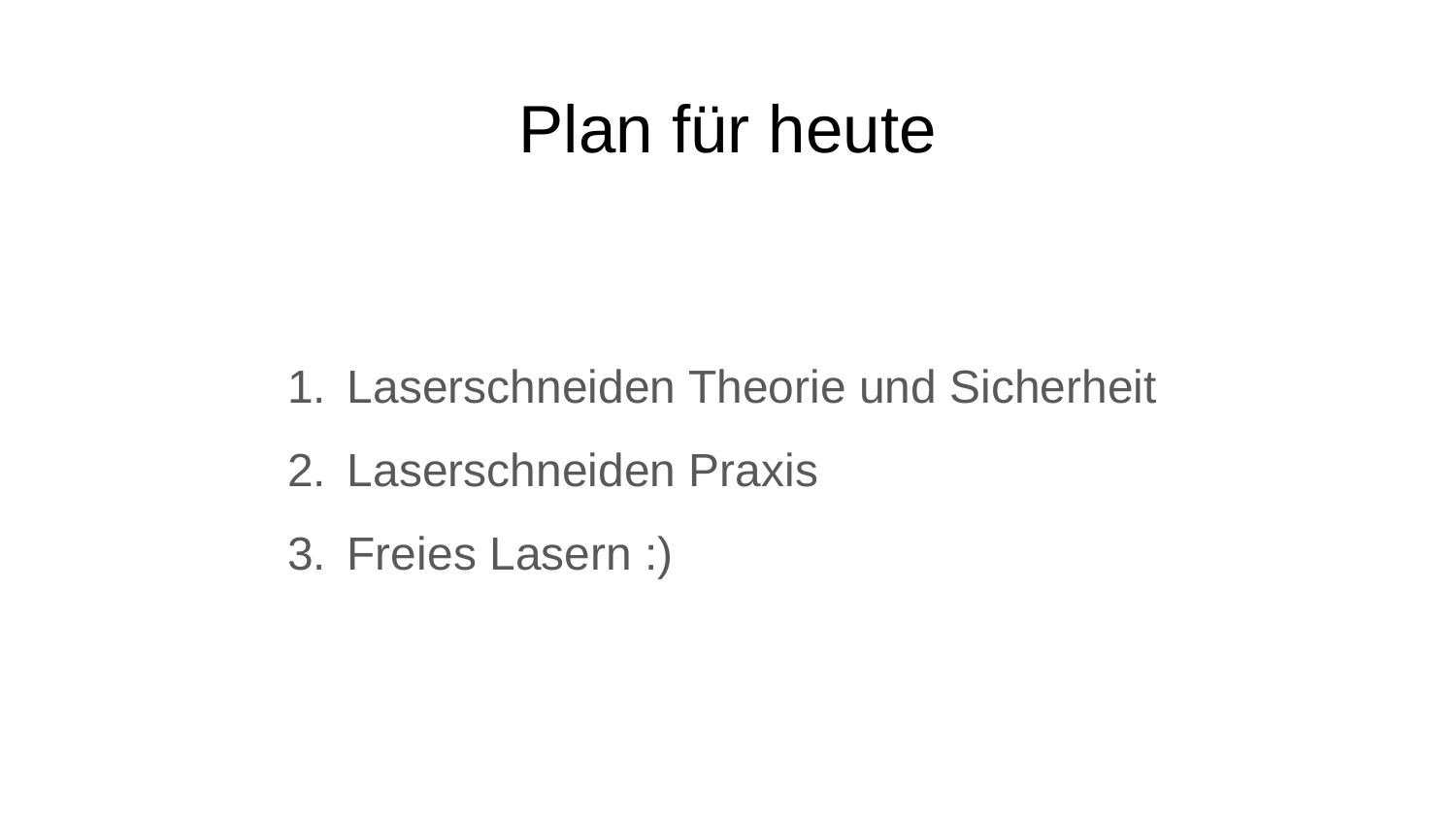

# Plan für heute
Laserschneiden Theorie und Sicherheit
Laserschneiden Praxis
Freies Lasern :)